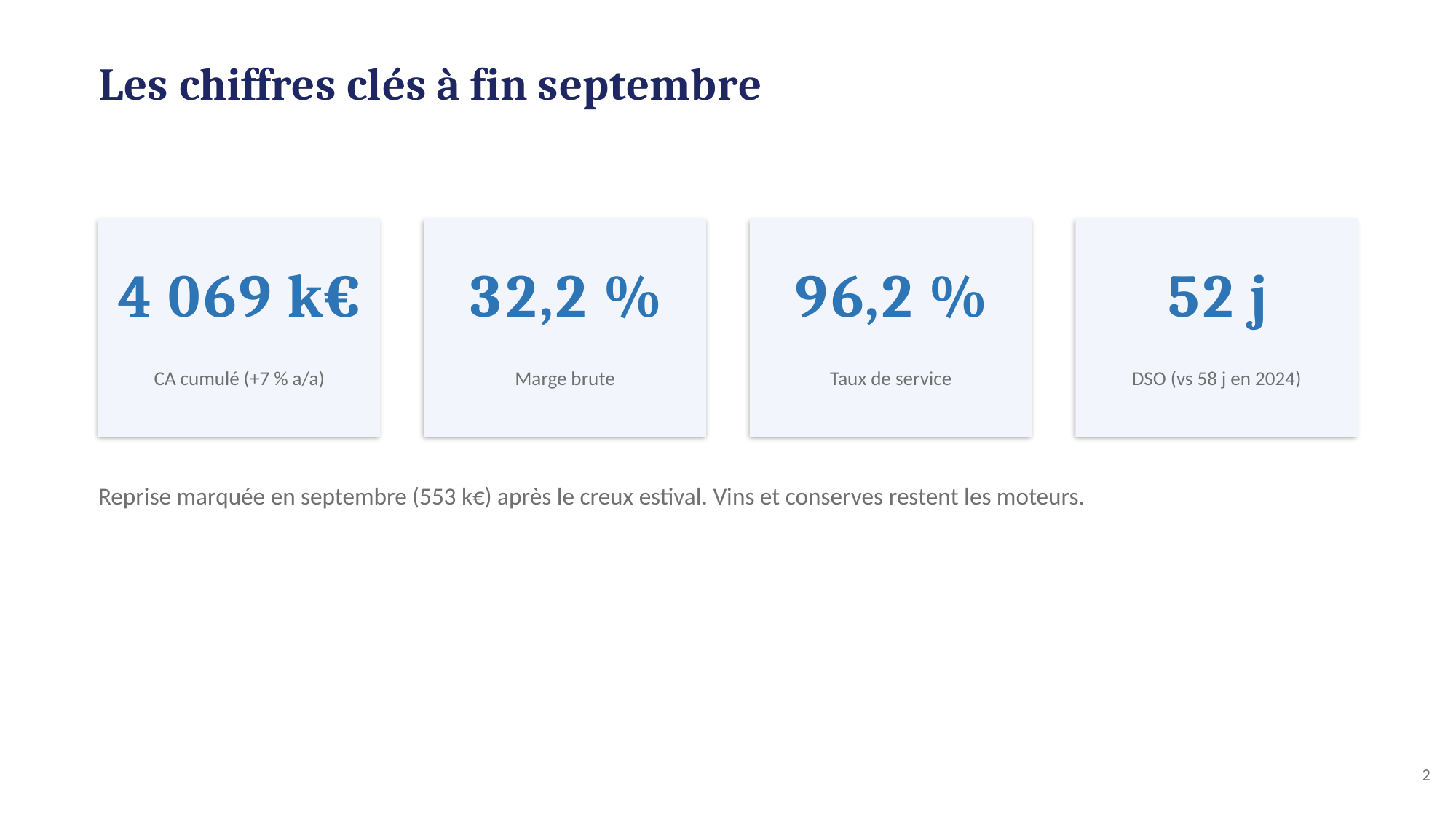

Les chiffres clés à fin septembre

4 069 k€
32,2 %
96,2 %
52 j
CA cumulé (+7 % a/a)
Marge brute
Taux de service
DSO (vs 58 j en 2024)
Reprise marquée en septembre (553 k€) après le creux estival. Vins et conserves restent les moteurs.
2